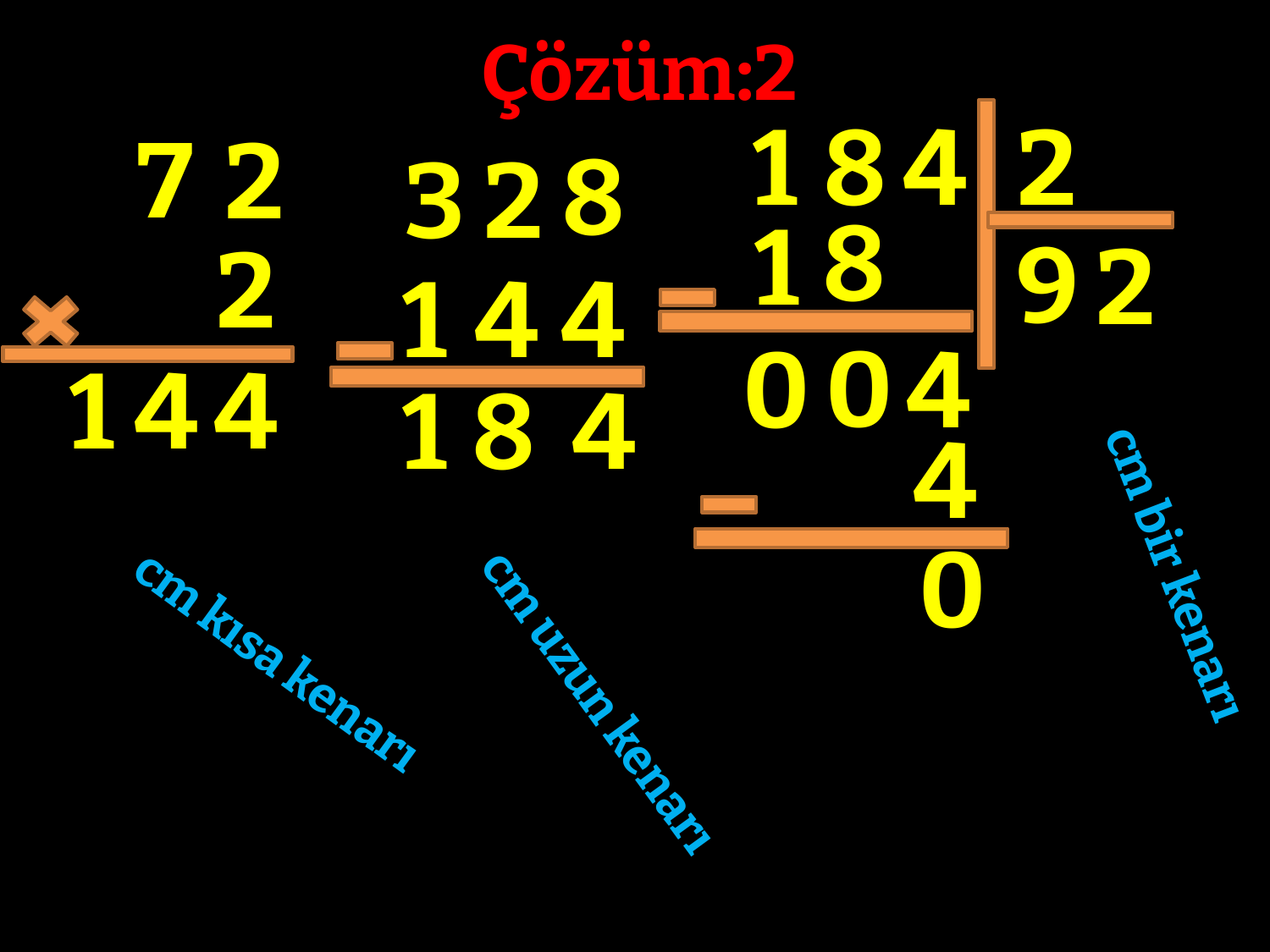

Çözüm:2
2
4
8
1
7
2
8
3
2

8
1

9
2
2
1
4
4

#
0
0
4

4
1
4

8
1
4
4

0
cm bir kenarı
cm kısa kenarı
cm uzun kenarı